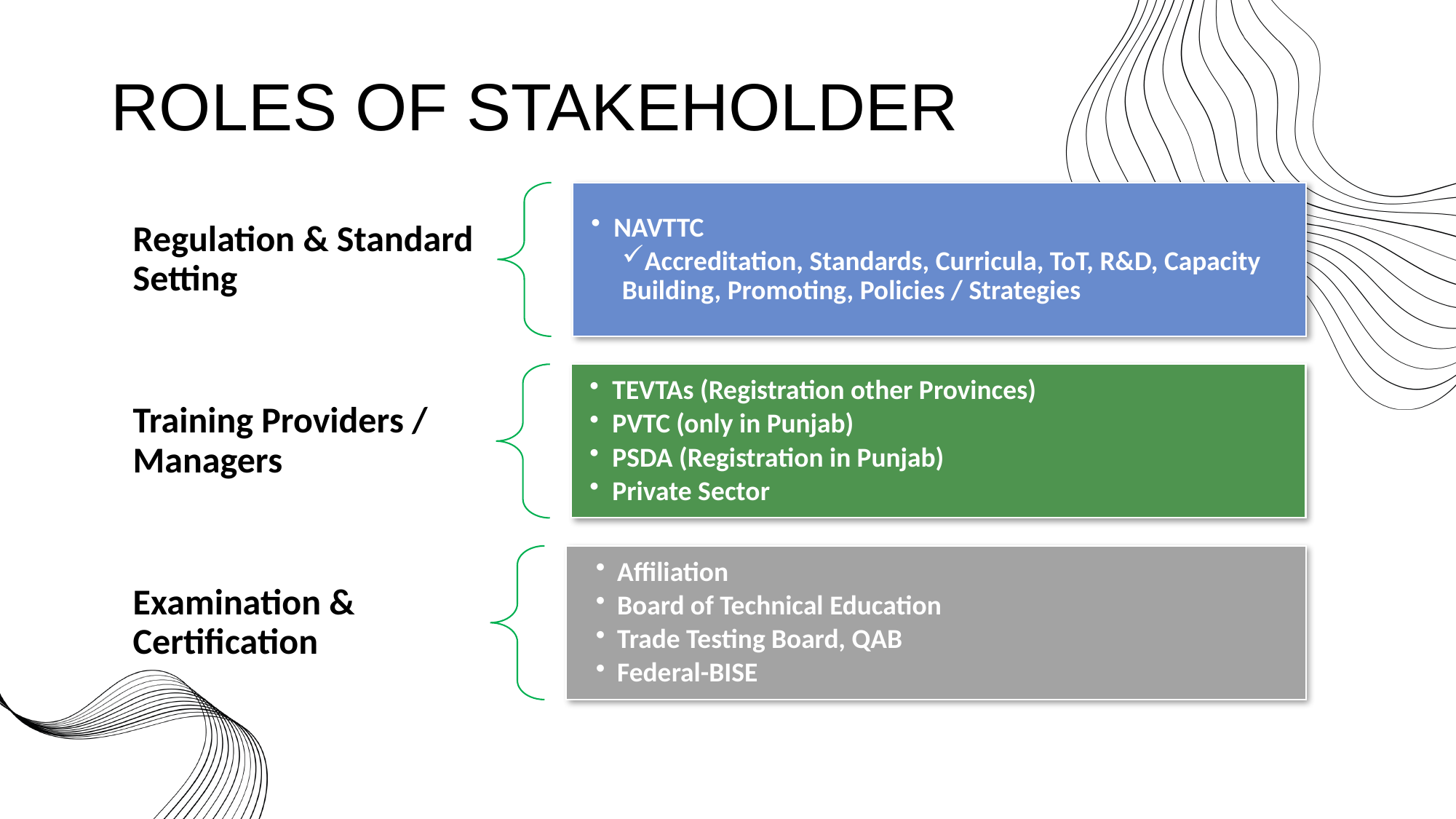

# ROLES OF STAKEHOLDER
Regulation & Standard Setting
NAVTTC
Accreditation, Standards, Curricula, ToT, R&D, Capacity Building, Promoting, Policies / Strategies
Training Providers / Managers
TEVTAs (Registration other Provinces)
PVTC (only in Punjab)
PSDA (Registration in Punjab)
Private Sector
Examination & Certification
Affiliation
Board of Technical Education
Trade Testing Board, QAB
Federal-BISE